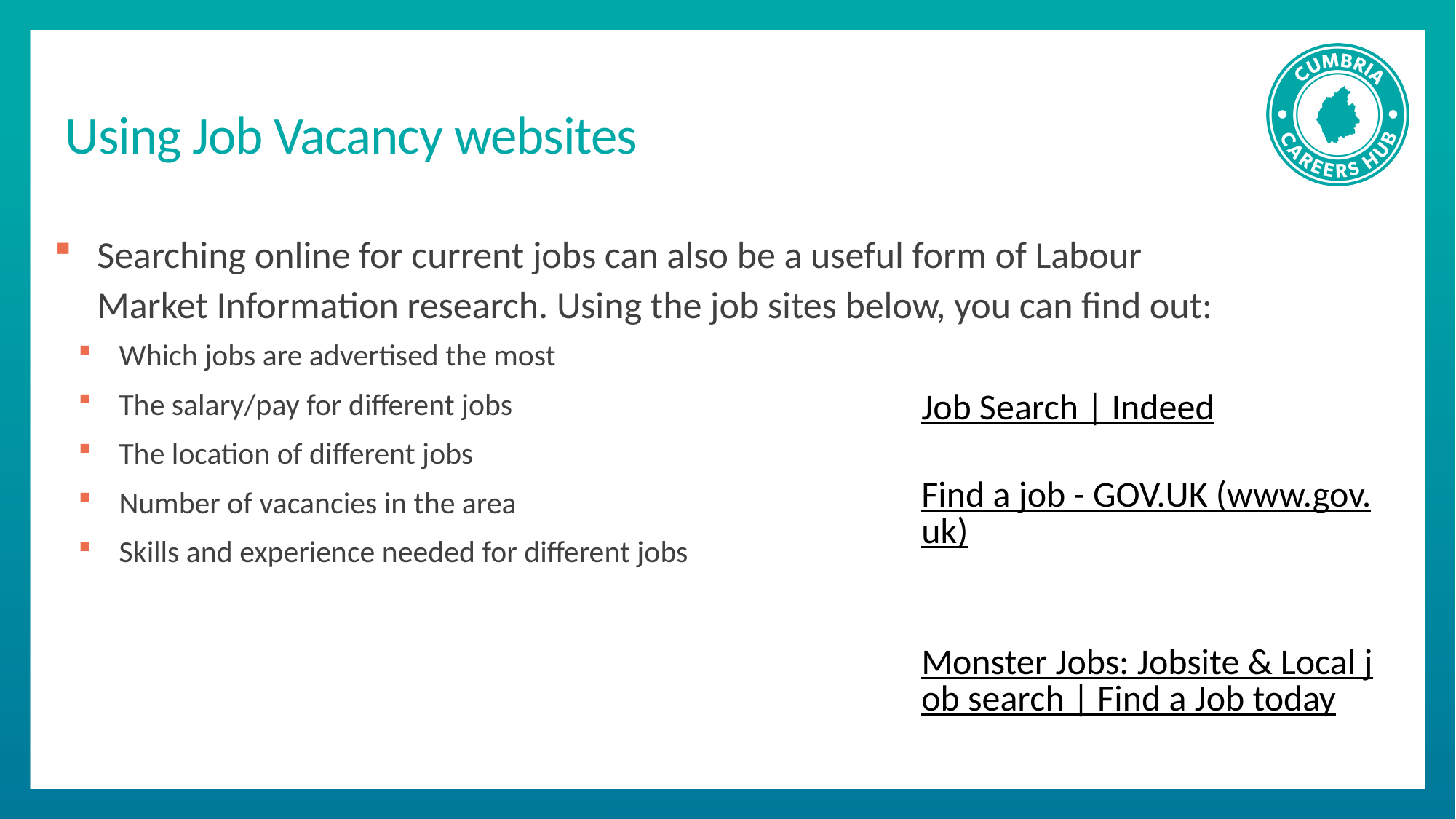

# Using Job Vacancy websites
Searching online for current jobs can also be a useful form of Labour Market Information research. Using the job sites below, you can find out:
Which jobs are advertised the most
The salary/pay for different jobs
The location of different jobs
Number of vacancies in the area
Skills and experience needed for different jobs
Job Search | Indeed

Find a job - GOV.UK (www.gov.uk)

Monster Jobs: Jobsite & Local job search | Find a Job today